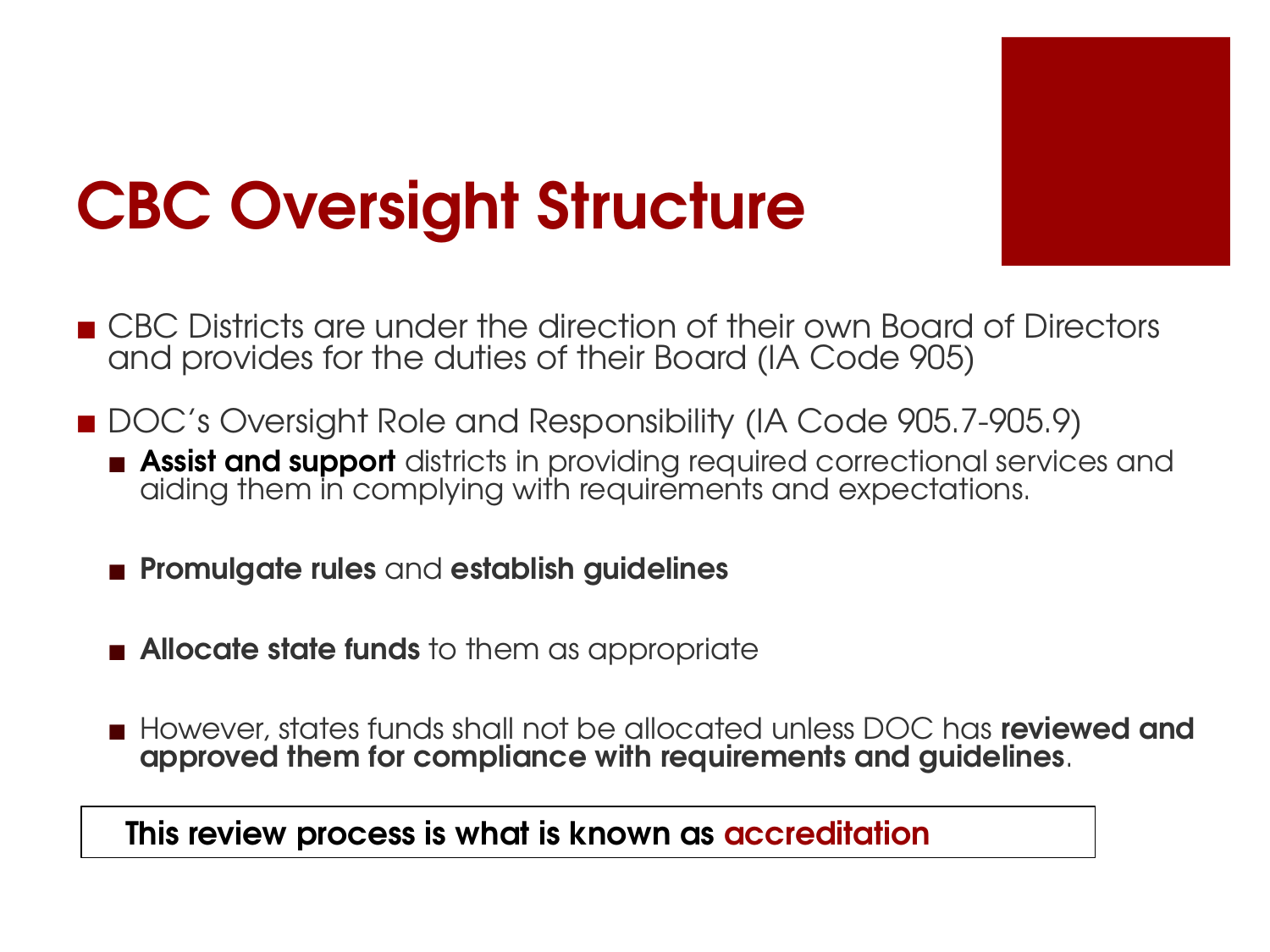

# CBC Oversight Structure
CBC Districts are under the direction of their own Board of Directors and provides for the duties of their Board (IA Code 905)
DOC’s Oversight Role and Responsibility (IA Code 905.7-905.9)
Assist and support districts in providing required correctional services and aiding them in complying with requirements and expectations.

Promulgate rules and establish guidelines

Allocate state funds to them as appropriate

However, states funds shall not be allocated unless DOC has reviewed and approved them for compliance with requirements and guidelines.

This review process is what is known as accreditation